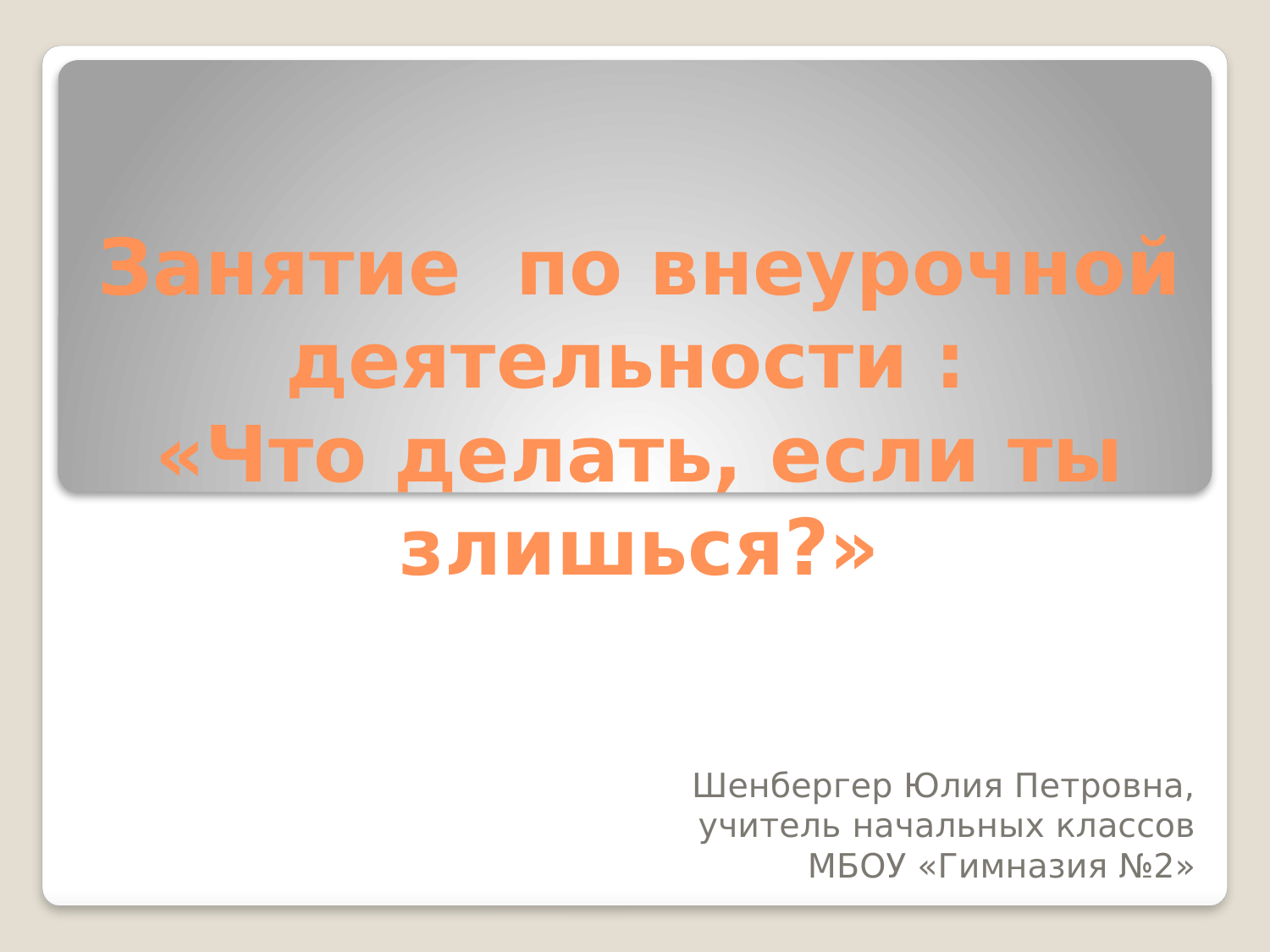

# Занятие  по внеурочной деятельности : «Что делать, если ты злишься?»
Шенбергер Юлия Петровна,
учитель начальных классов МБОУ «Гимназия №2»